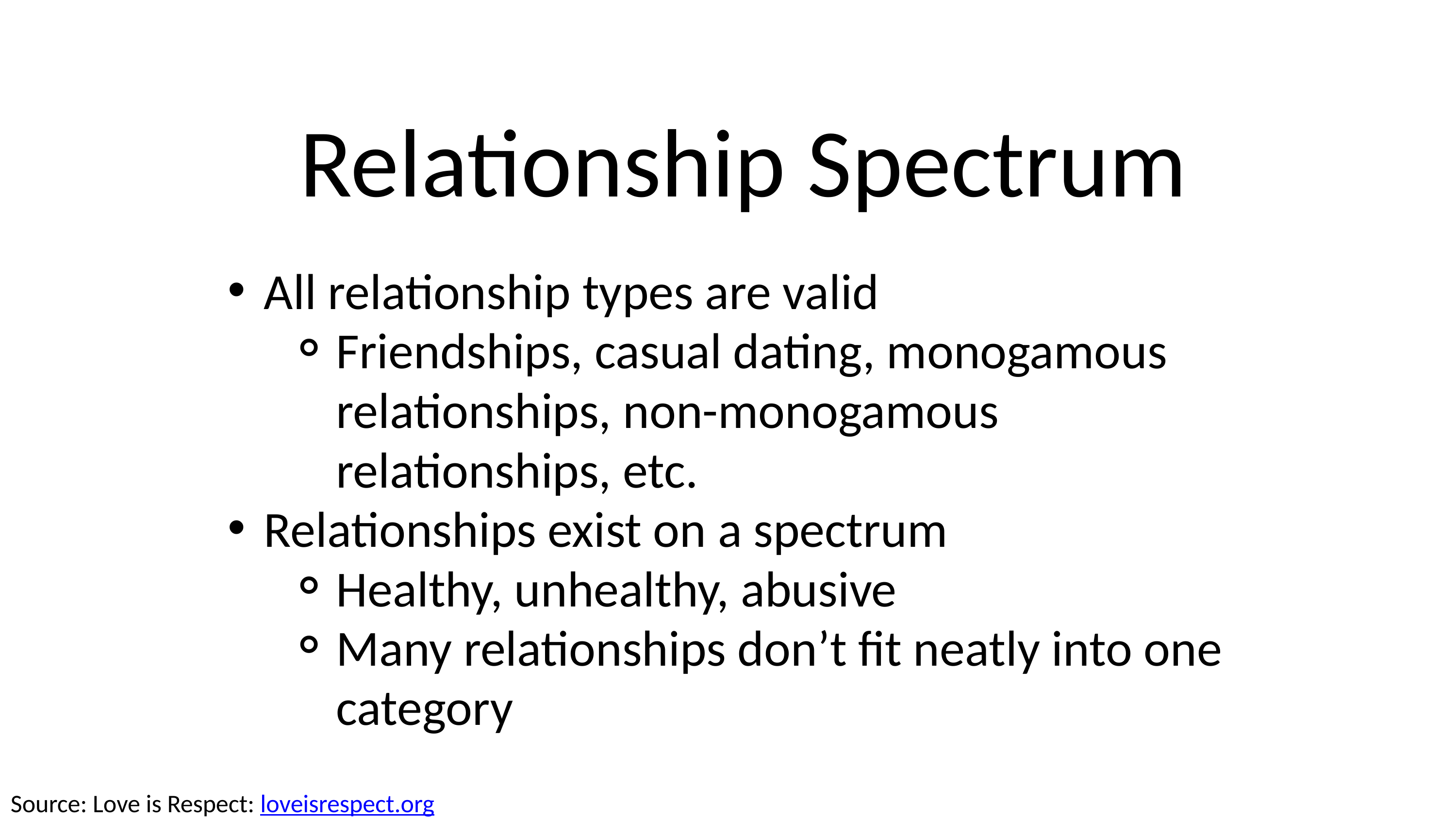

Relationship Spectrum
All relationship types are valid
Friendships, casual dating, monogamous relationships, non-monogamous relationships, etc.
Relationships exist on a spectrum
Healthy, unhealthy, abusive
Many relationships don’t fit neatly into one category
Source: Love is Respect: loveisrespect.org